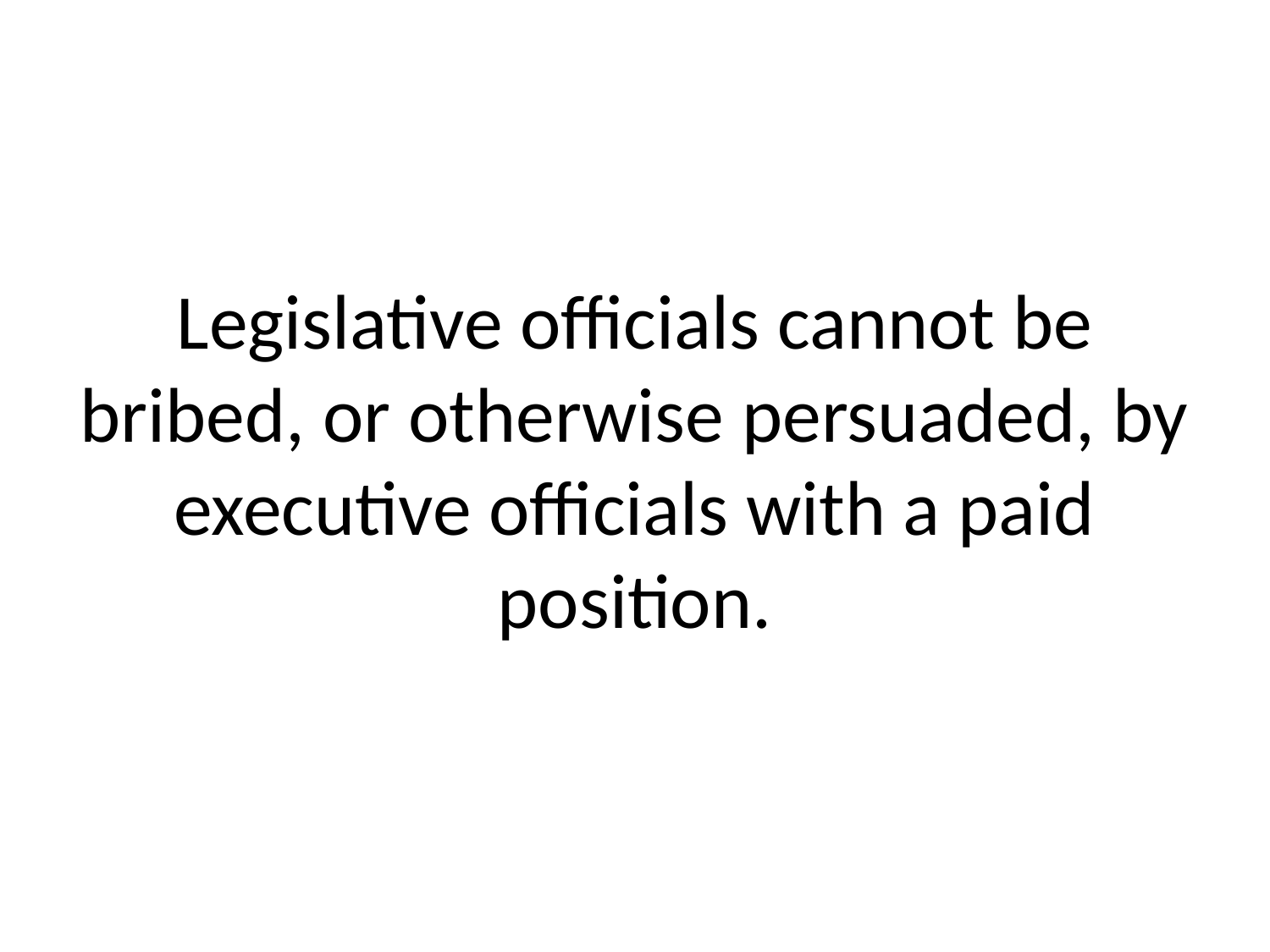

# Legislative officials cannot be bribed, or otherwise persuaded, by executive officials with a paid position.